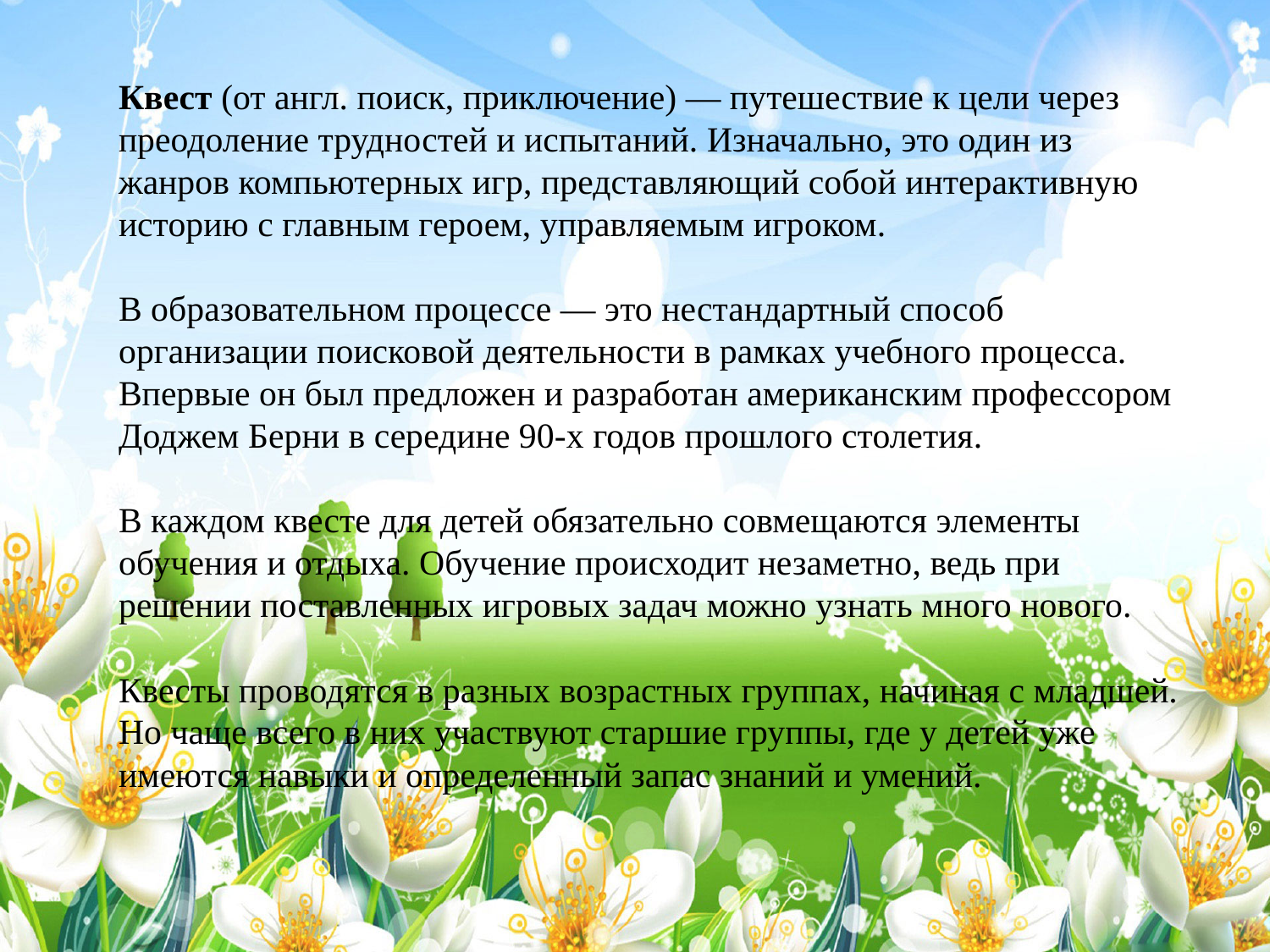

Квест (от англ. поиск, приключение) — путешествие к цели через преодоление трудностей и испытаний. Изначально, это один из жанров компьютерных игр, представляющий собой интерактивную историю с главным героем, управляемым игроком.

В образовательном процессе — это нестандартный способ организации поисковой деятельности в рамках учебного процесса. Впервые он был предложен и разработан американским профессором Доджем Берни в середине 90-х годов прошлого столетия.

В каждом квесте для детей обязательно совмещаются элементы обучения и отдыха. Обучение происходит незаметно, ведь при решении поставленных игровых задач можно узнать много нового.

Квесты проводятся в разных возрастных группах, начиная с младшей. Но чаще всего в них участвуют старшие группы, где у детей уже имеются навыки и определенный запас знаний и умений.